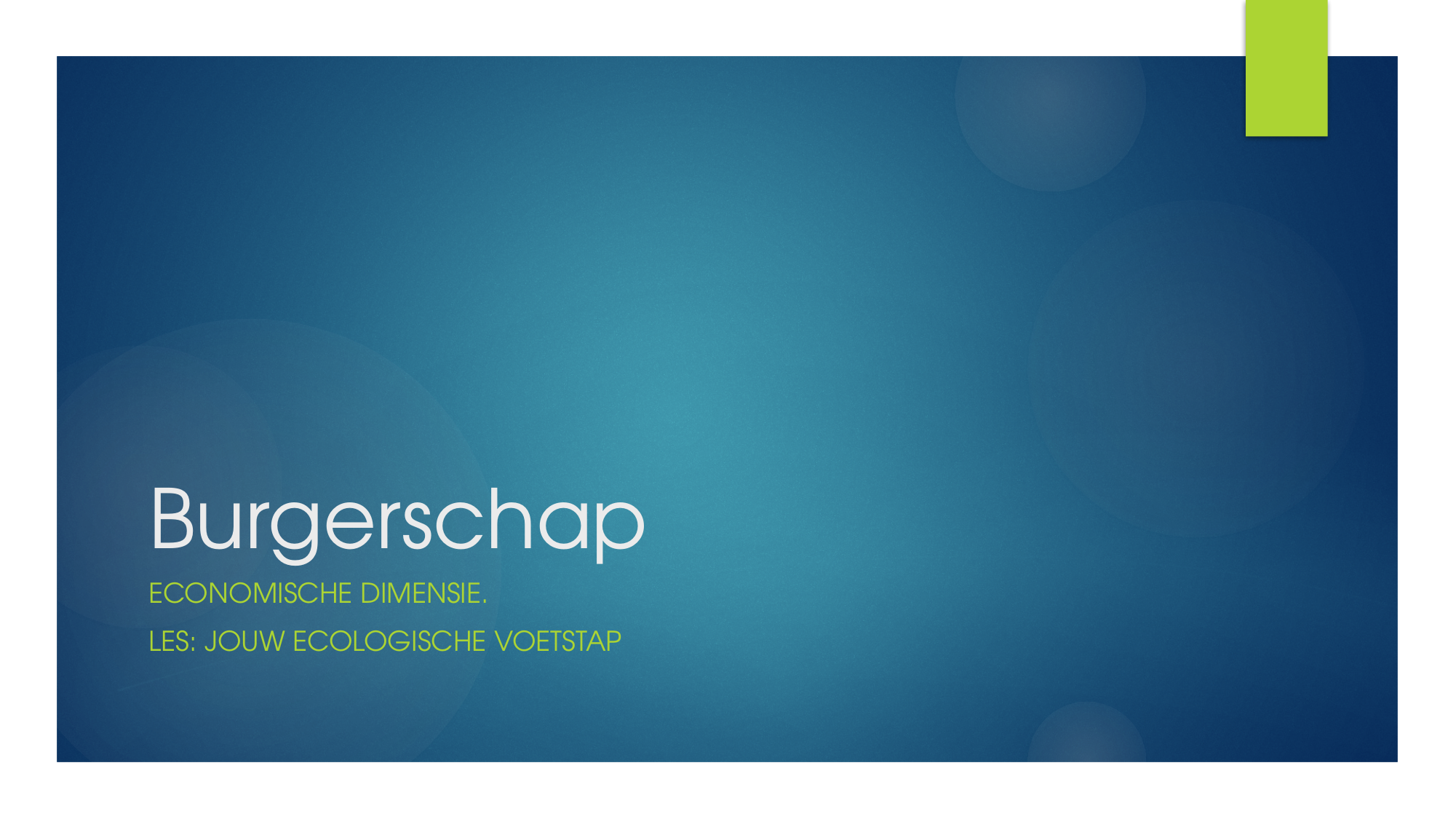

# Burgerschap
Economische dimensie.
Les: jouw ecologische voetstap